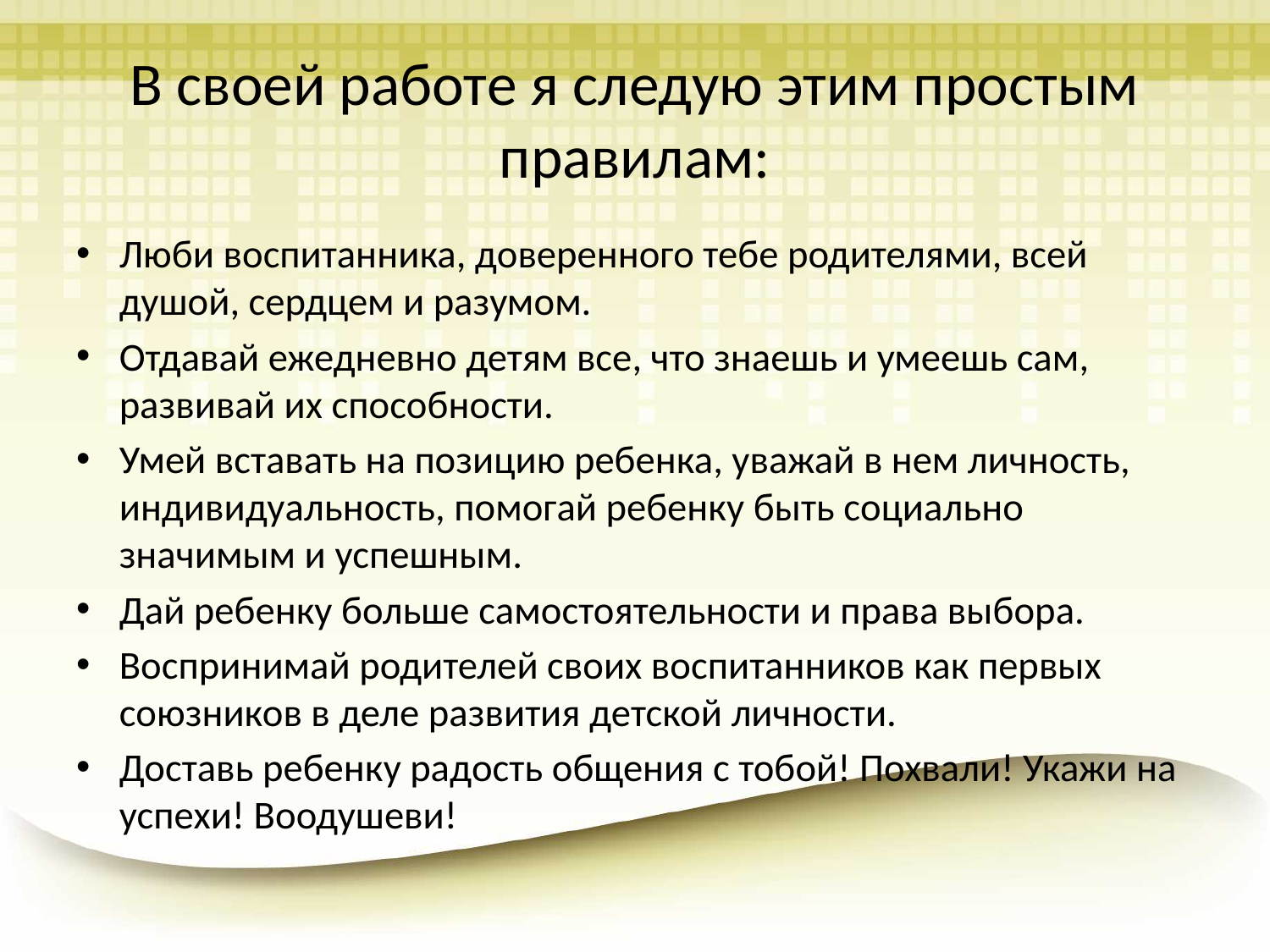

# В своей работе я следую этим простым правилам:
Люби воспитанника, доверенного тебе родителями, всей душой, сердцем и разумом.
Отдавай ежедневно детям все, что знаешь и умеешь сам, развивай их способности.
Умей вставать на позицию ребенка, уважай в нем личность, индивидуальность, помогай ребенку быть социально значимым и успешным.
Дай ребенку больше самостоятельности и права выбора.
Воспринимай родителей своих воспитанников как первых союзников в деле развития детской личности.
Доставь ребенку радость общения с тобой! Похвали! Укажи на успехи! Воодушеви!